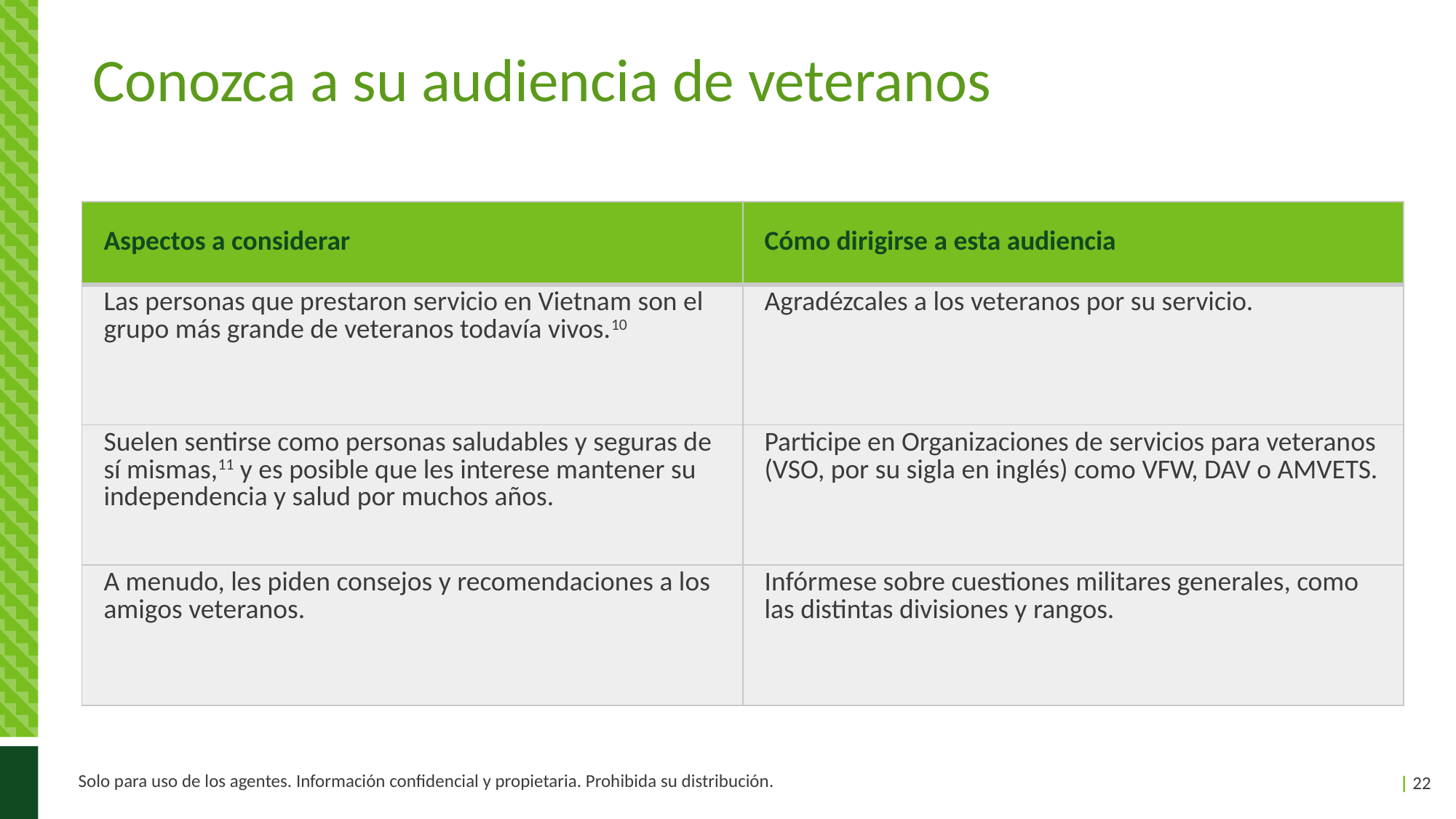

# Conozca a su audiencia de veteranos
| Aspectos a considerar | Cómo dirigirse a esta audiencia |
| --- | --- |
| Las personas que prestaron servicio en Vietnam son el grupo más grande de veteranos todavía vivos.10 | Agradézcales a los veteranos por su servicio. |
| Suelen sentirse como personas saludables y seguras de sí mismas,11 y es posible que les interese mantener su independencia y salud por muchos años. | Participe en Organizaciones de servicios para veteranos (VSO, por su sigla en inglés) como VFW, DAV o AMVETS. |
| A menudo, les piden consejos y recomendaciones a los amigos veteranos. | Infórmese sobre cuestiones militares generales, como las distintas divisiones y rangos. |

Solo para uso de los agentes. Información confidencial y propietaria. Prohibida su distribución.

| 22